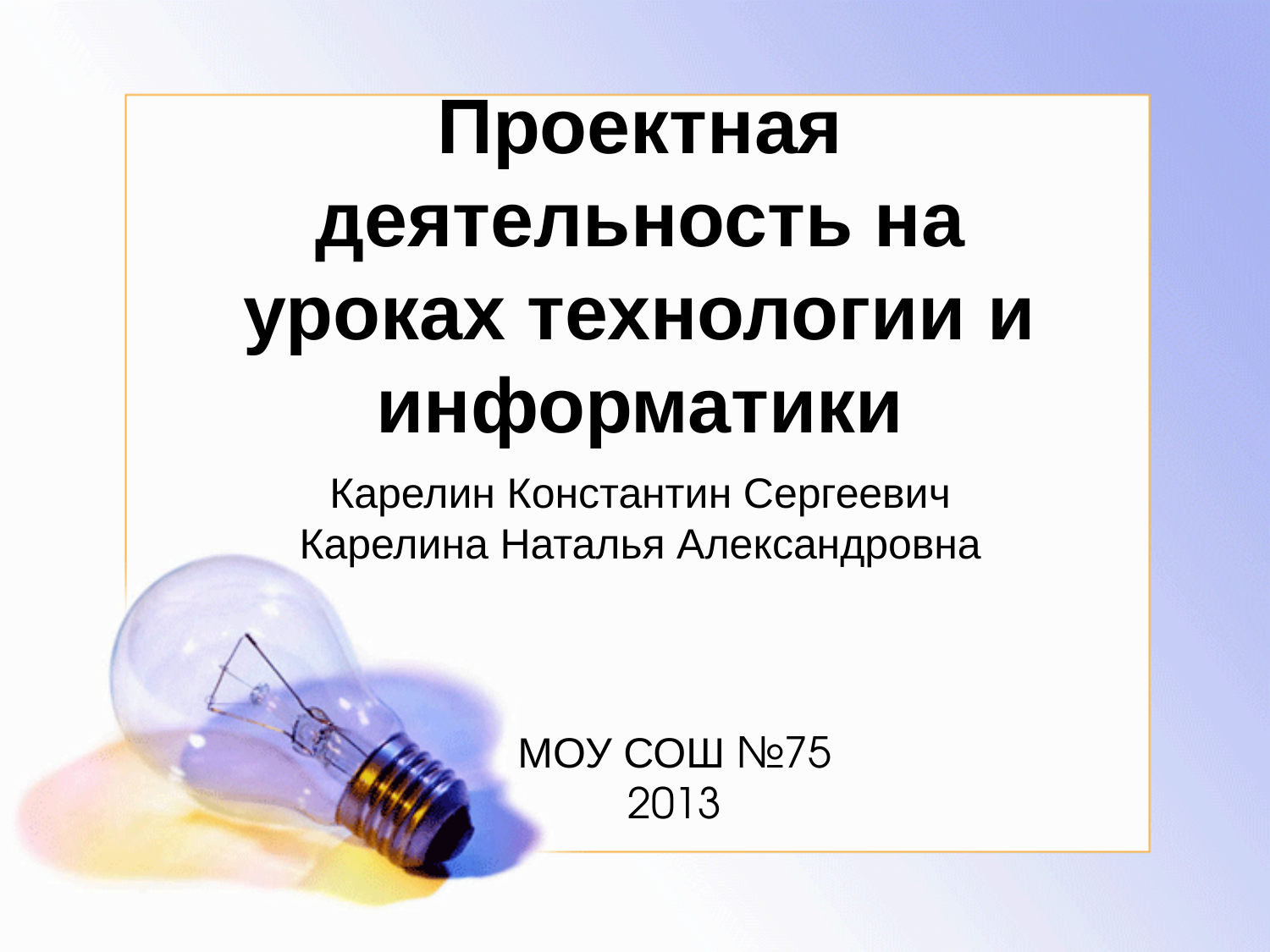

# Проектная деятельность на уроках технологии и информатики
Карелин Константин Сергеевич
Карелина Наталья Александровна
МОУ СОШ №75
2013